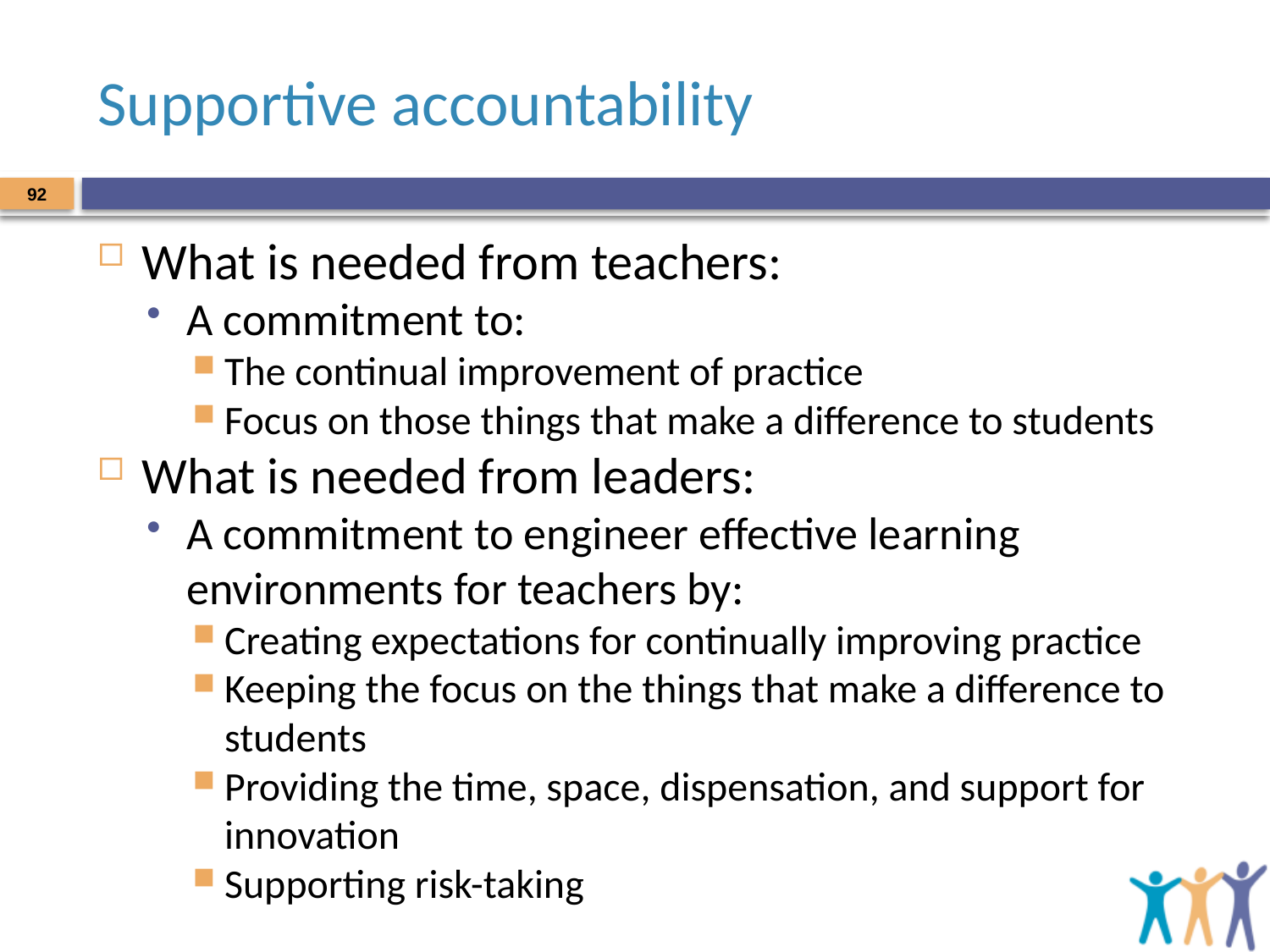

# Supportive accountability
92
What is needed from teachers:
A commitment to:
The continual improvement of practice
Focus on those things that make a difference to students
What is needed from leaders:
A commitment to engineer effective learning environments for teachers by:
Creating expectations for continually improving practice
Keeping the focus on the things that make a difference to students
Providing the time, space, dispensation, and support for innovation
Supporting risk-taking